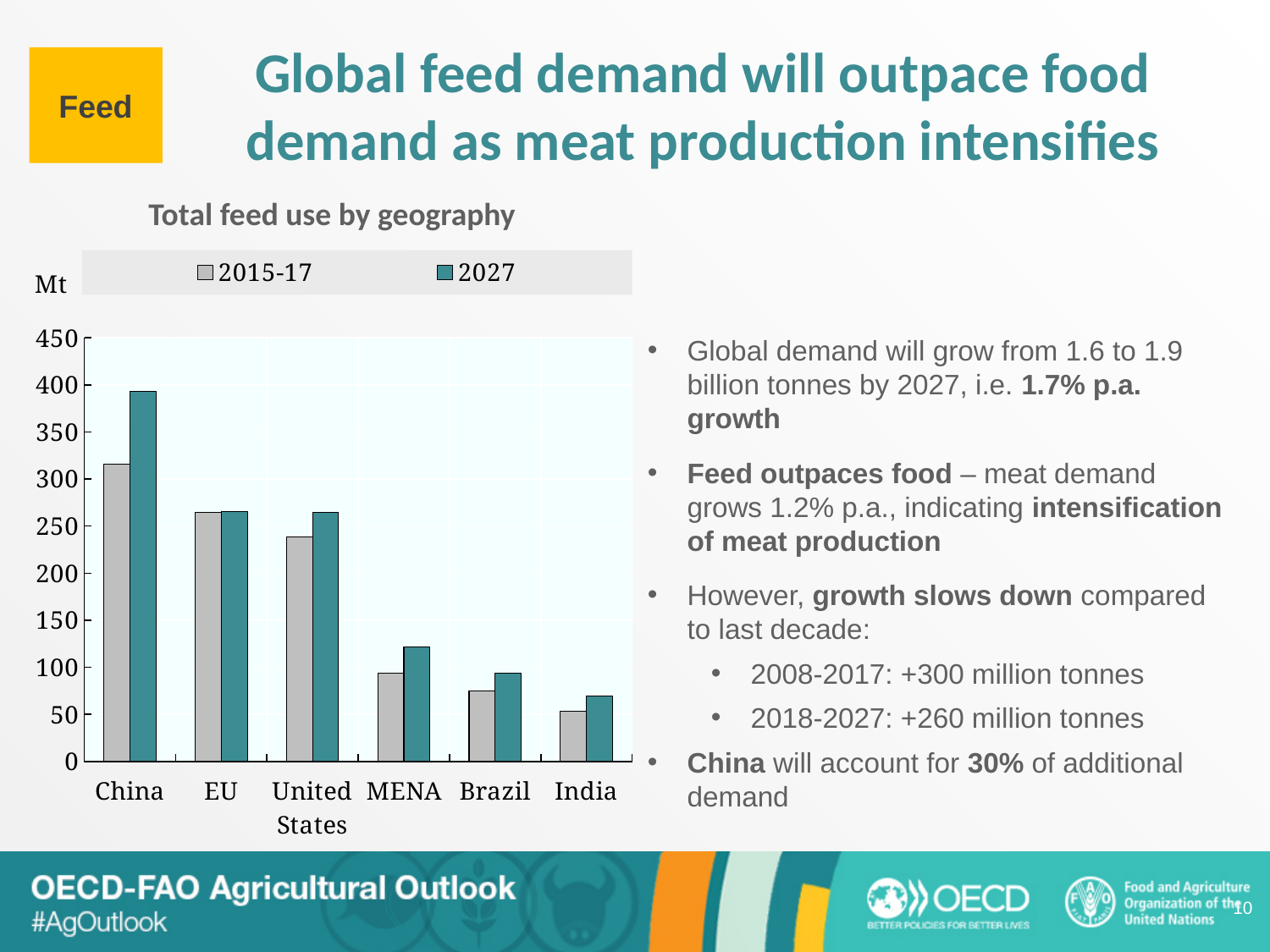

# Global feed demand will outpace food demand as meat production intensifies
Feed
Total feed use by geography

### Chart

| Category | 2015-17 | 2027 |
|---|---|---|
| China | 315.6859921869095 | 393.1174840585797 |
| EU | 264.1874187023859 | 265.3346358095015 |
| United States | 238.527757774688 | 264.929099748824 |
| MENA | 94.1560804076254 | 121.4708592221037 |
| Brazil | 75.01385244139608 | 93.89165389578396 |
| India | 53.2951399586462 | 69.81112526297692 |
Global demand will grow from 1.6 to 1.9 billion tonnes by 2027, i.e. 1.7% p.a. growth
Feed outpaces food – meat demand grows 1.2% p.a., indicating intensification of meat production
However, growth slows down compared to last decade:
2008-2017: +300 million tonnes
2018-2027: +260 million tonnes
China will account for 30% of additional demand
10